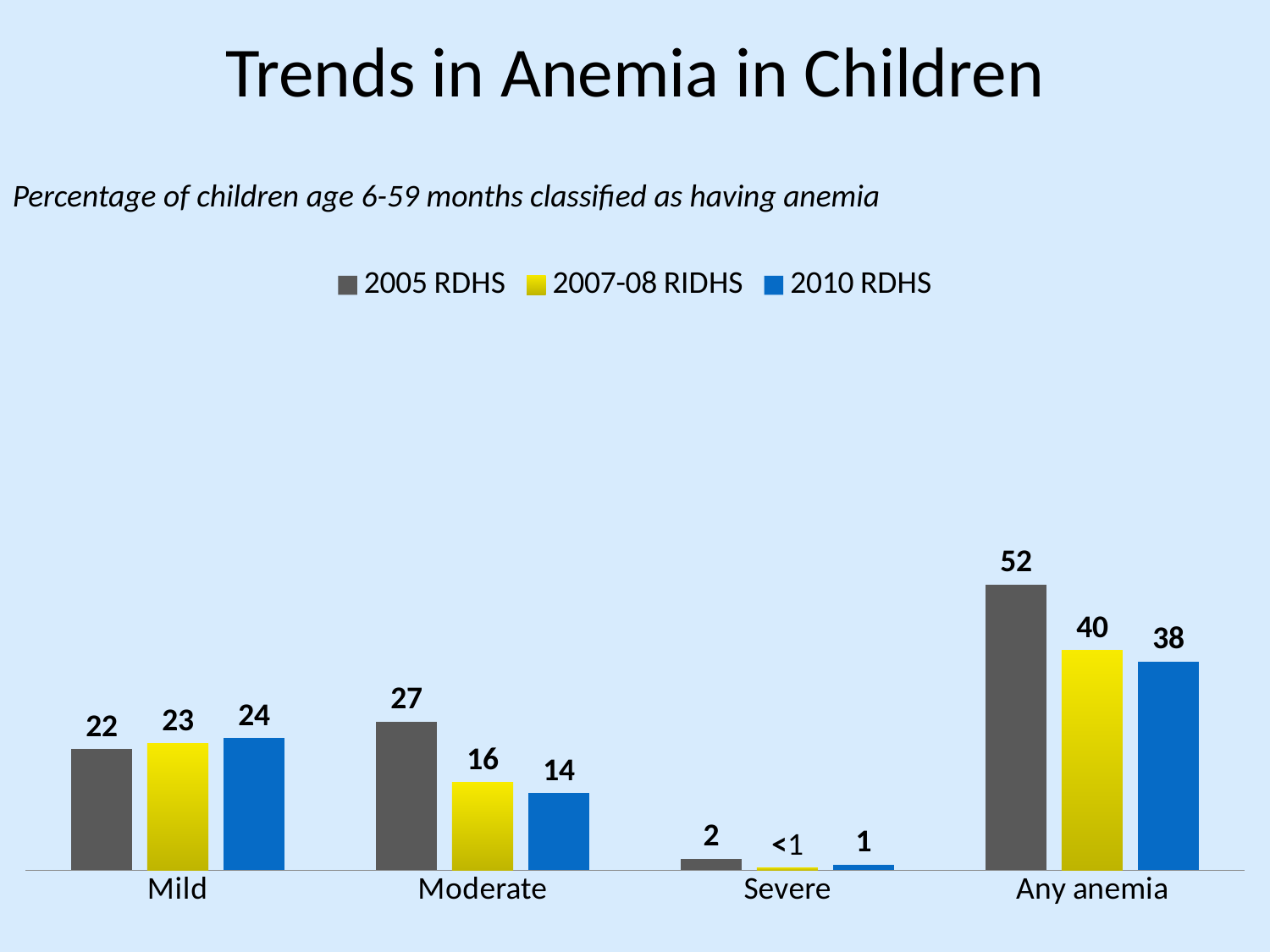

# Trends in Anemia in Children
Percentage of children age 6-59 months classified as having anemia

### Chart

| Category | 2005 RDHS | 2007-08 RIDHS | 2010 RDHS |
|---|---|---|---|
| Mild | 22.0 | 23.0 | 24.0 |
| Moderate | 27.0 | 16.0 | 14.0 |
| Severe | 2.0 | 0.4 | 1.0 |
| Any anemia | 52.0 | 40.0 | 38.0 |